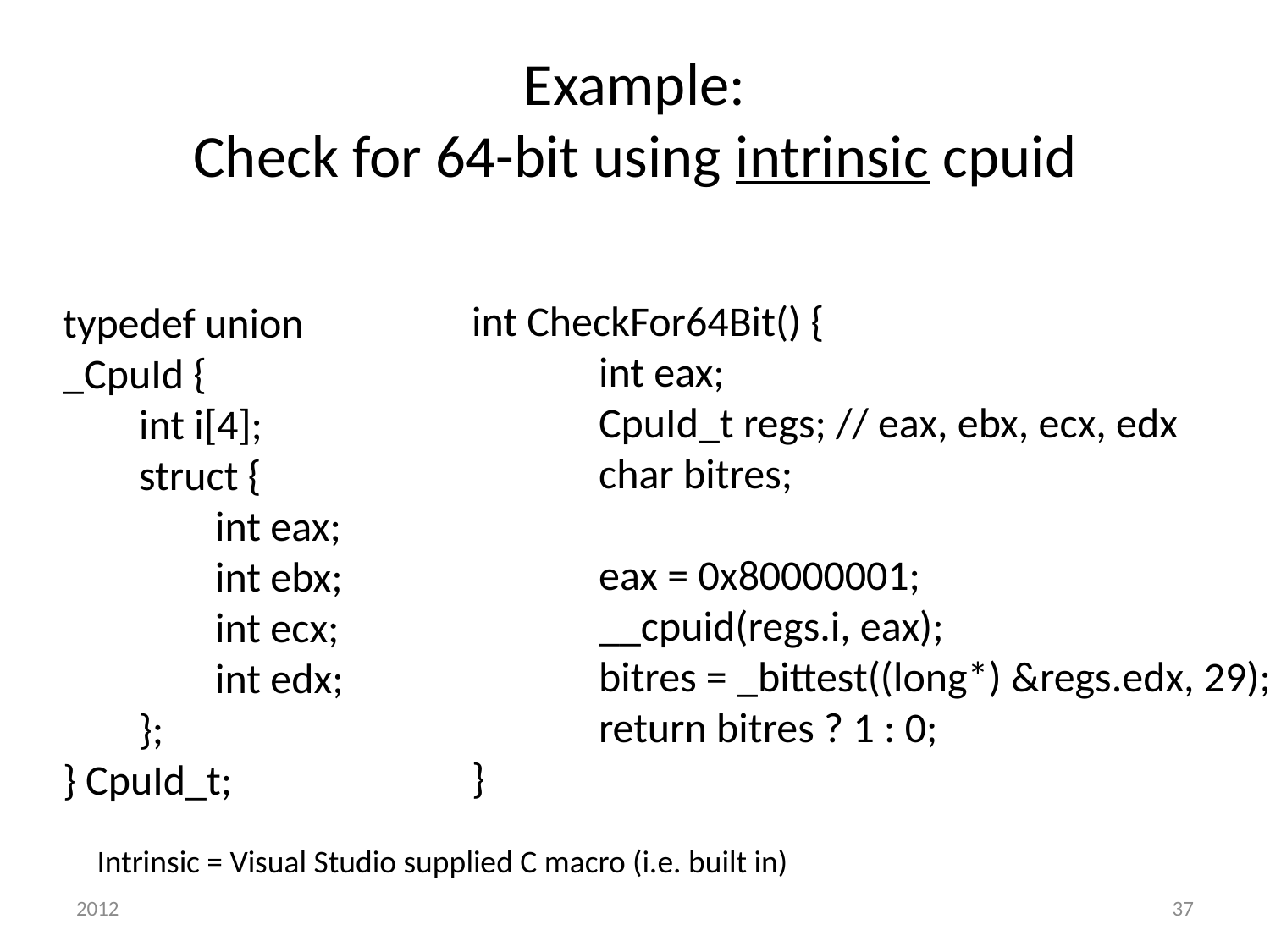

# Example: Check for 64-bit using intrinsic cpuid
int CheckFor64Bit() {
	int eax;
	CpuId_t regs; // eax, ebx, ecx, edx
	char bitres;

	eax = 0x80000001;
	__cpuid(regs.i, eax);
	bitres = _bittest((long*) &regs.edx, 29);
	return bitres ? 1 : 0;
}
typedef union _CpuId {
        int i[4];
        struct {
                int eax;
                int ebx;
                int ecx;
                int edx;
        };
} CpuId_t;
Intrinsic = Visual Studio supplied C macro (i.e. built in)
2012

37